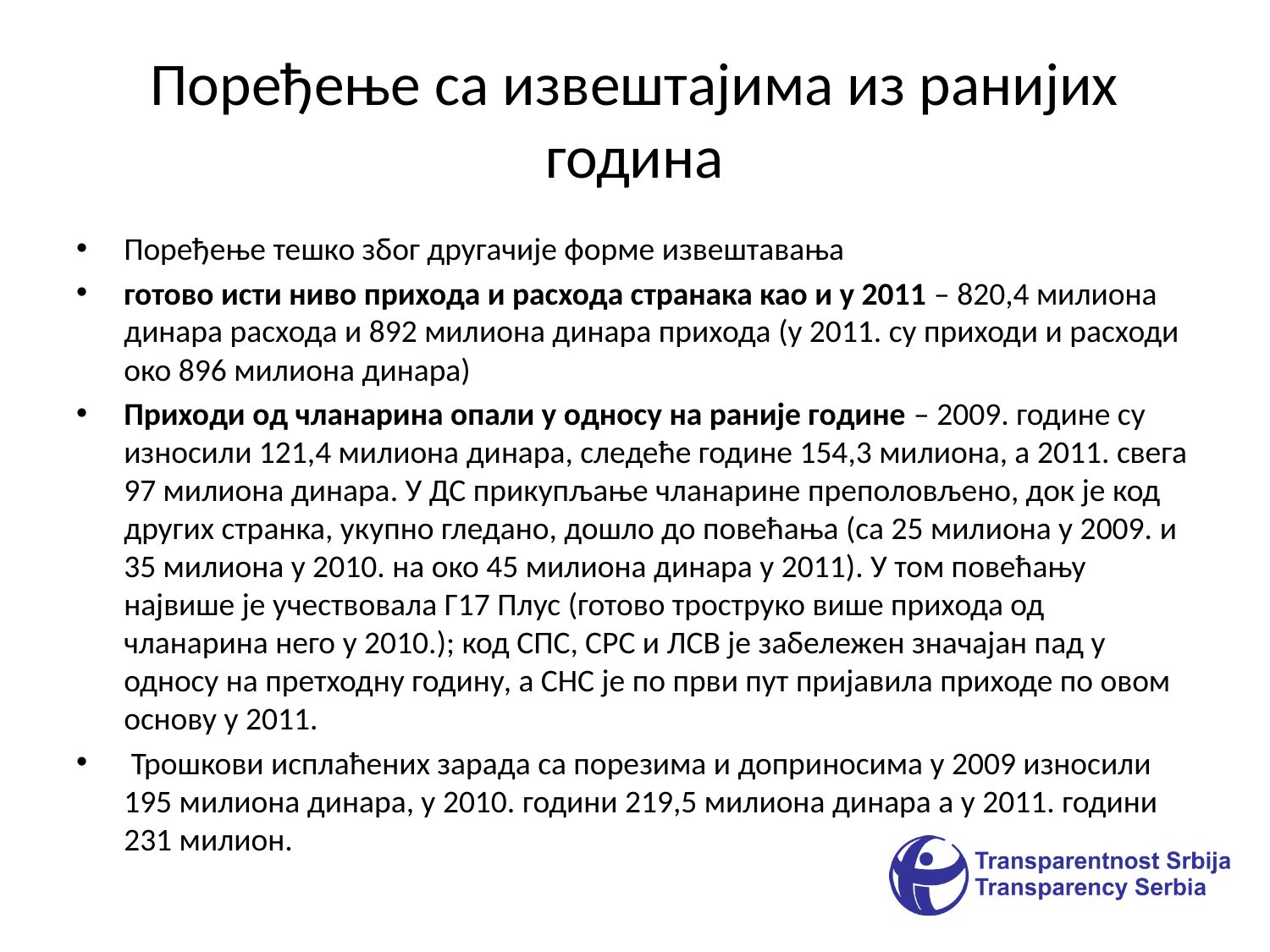

# Поређење са извештајима из ранијих година
Поређење тешко због другачије форме извештавања
готово исти ниво прихода и расхода странака као и у 2011 – 820,4 милиона динара расхода и 892 милиона динара прихода (у 2011. су приходи и расходи око 896 милиона динара)
Приходи од чланарина опали у односу на раније године – 2009. године су износили 121,4 милиона динара, следеће године 154,3 милиона, а 2011. свега 97 милиона динара. У ДС прикупљање чланарине преполовљено, док је код других странка, укупно гледано, дошло до повећања (са 25 милиона у 2009. и 35 милиона у 2010. на око 45 милиона динара у 2011). У том повећању највише је учествовала Г17 Плус (готово троструко више прихода од чланарина него у 2010.); код СПС, СРС и ЛСВ је забележен значајан пад у односу на претходну годину, а СНС је по први пут пријавила приходе по овом основу у 2011.
 Трошкови исплаћених зарада са порезима и доприносима у 2009 износили 195 милиона динара, у 2010. години 219,5 милиона динара а у 2011. години 231 милион.